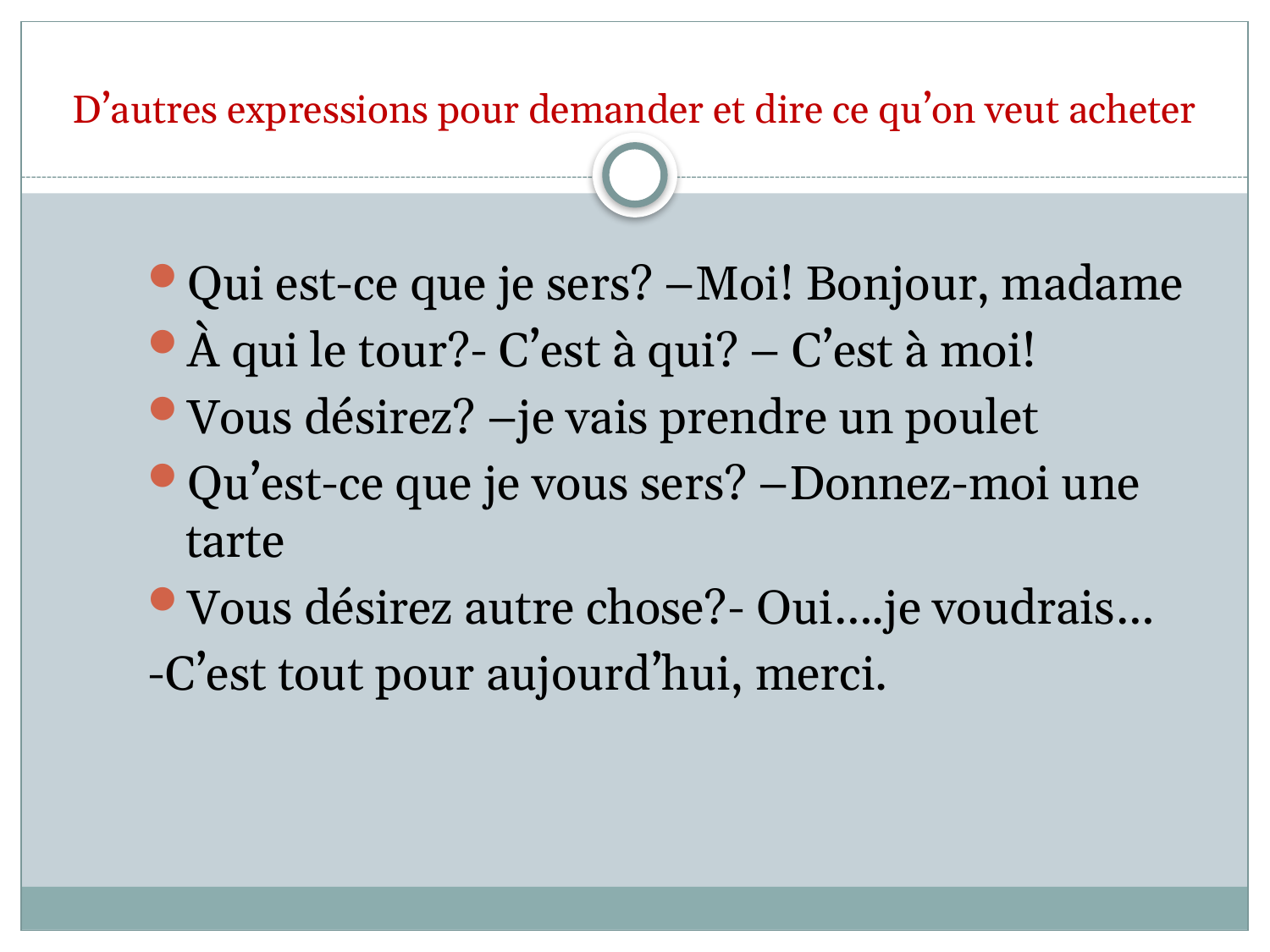

# D’autres expressions pour demander et dire ce qu’on veut acheter
Qui est-ce que je sers? –Moi! Bonjour, madame
À qui le tour?- C’est à qui? – C’est à moi!
Vous désirez? –je vais prendre un poulet
Qu’est-ce que je vous sers? –Donnez-moi une tarte
Vous désirez autre chose?- Oui….je voudrais…
-C’est tout pour aujourd’hui, merci.